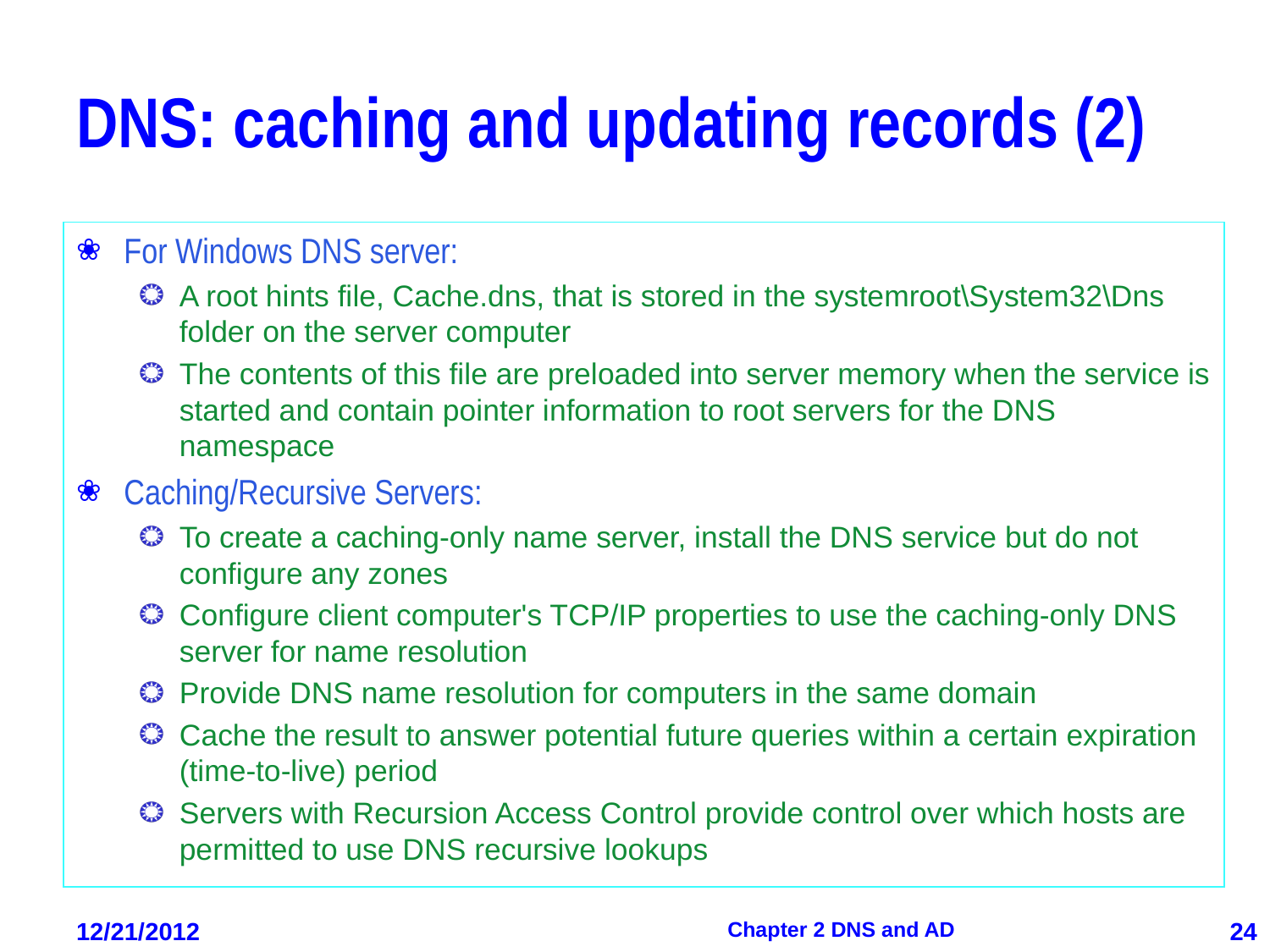

# DNS: caching and updating records (2)
For Windows DNS server:
A root hints file, Cache.dns, that is stored in the systemroot\System32\Dns folder on the server computer
The contents of this file are preloaded into server memory when the service is started and contain pointer information to root servers for the DNS namespace
Caching/Recursive Servers:
To create a caching-only name server, install the DNS service but do not configure any zones
Configure client computer's TCP/IP properties to use the caching-only DNS server for name resolution
Provide DNS name resolution for computers in the same domain
Cache the result to answer potential future queries within a certain expiration (time-to-live) period
Servers with Recursion Access Control provide control over which hosts are permitted to use DNS recursive lookups

12/21/2012
Chapter 2 DNS and AD
24